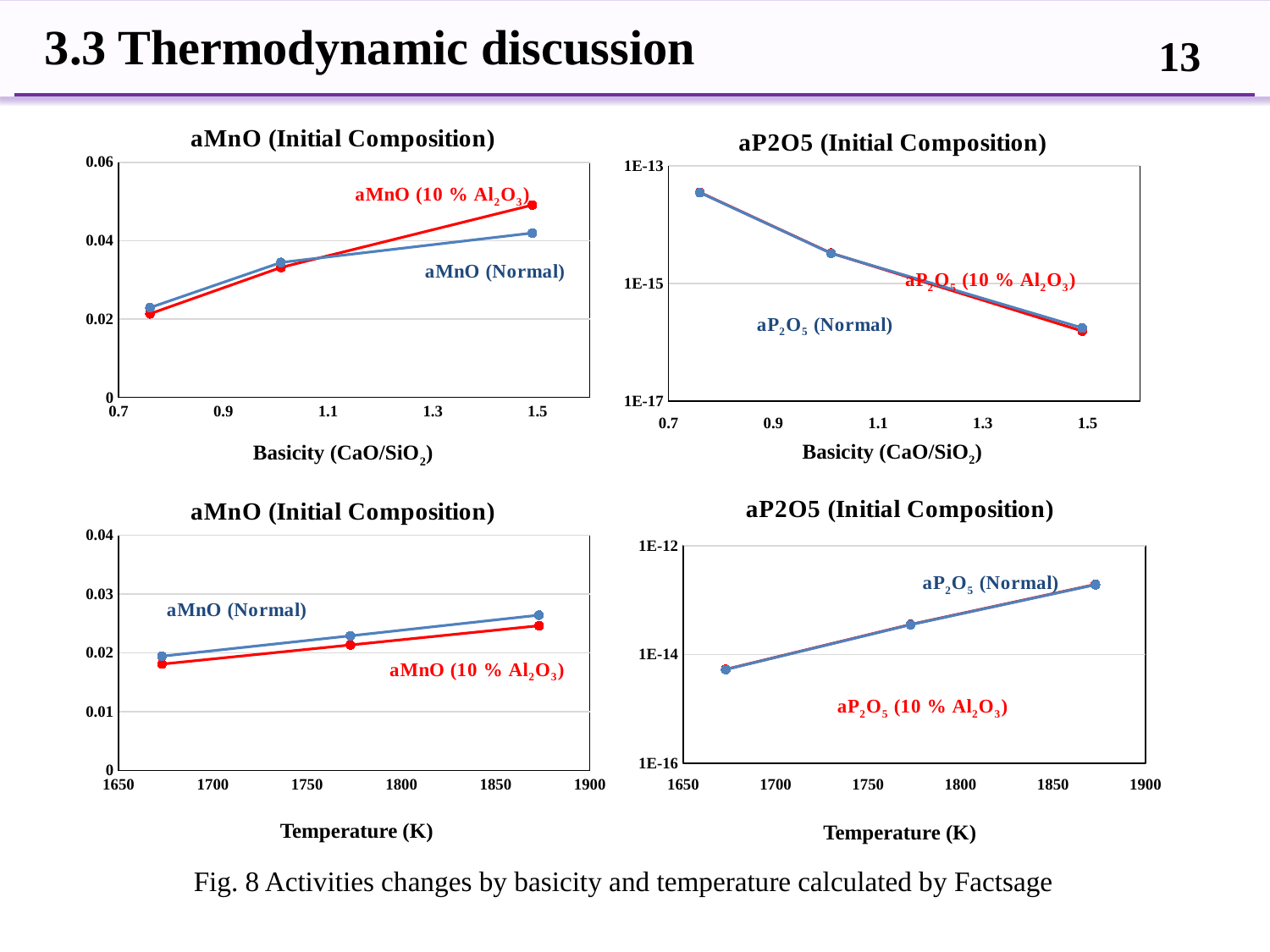

3.3 Thermodynamic discussion
13

### Chart: aMnO (Initial Composition)

| Category | aMnO | aMnO (10mass % Al2O3) |
|---|---|---|
Basicity (CaO/SiO2)

### Chart: aP2O5 (Initial Composition)

| Category | aP2O5 | aP2O5 (10mass% Al2O3) |
|---|---|---|
Basicity (CaO/SiO2)

### Chart: aP2O5 (Initial Composition)

| Category | aP2O5 | aP2O5 (10mass% Al2O3) |
|---|---|---|

### Chart: aMnO (Initial Composition)

| Category | aMnO | aMnO (10mass % Al2O3) |
|---|---|---|
Temperature (K)
Temperature (K)
Fig. 8 Activities changes by basicity and temperature calculated by Factsage